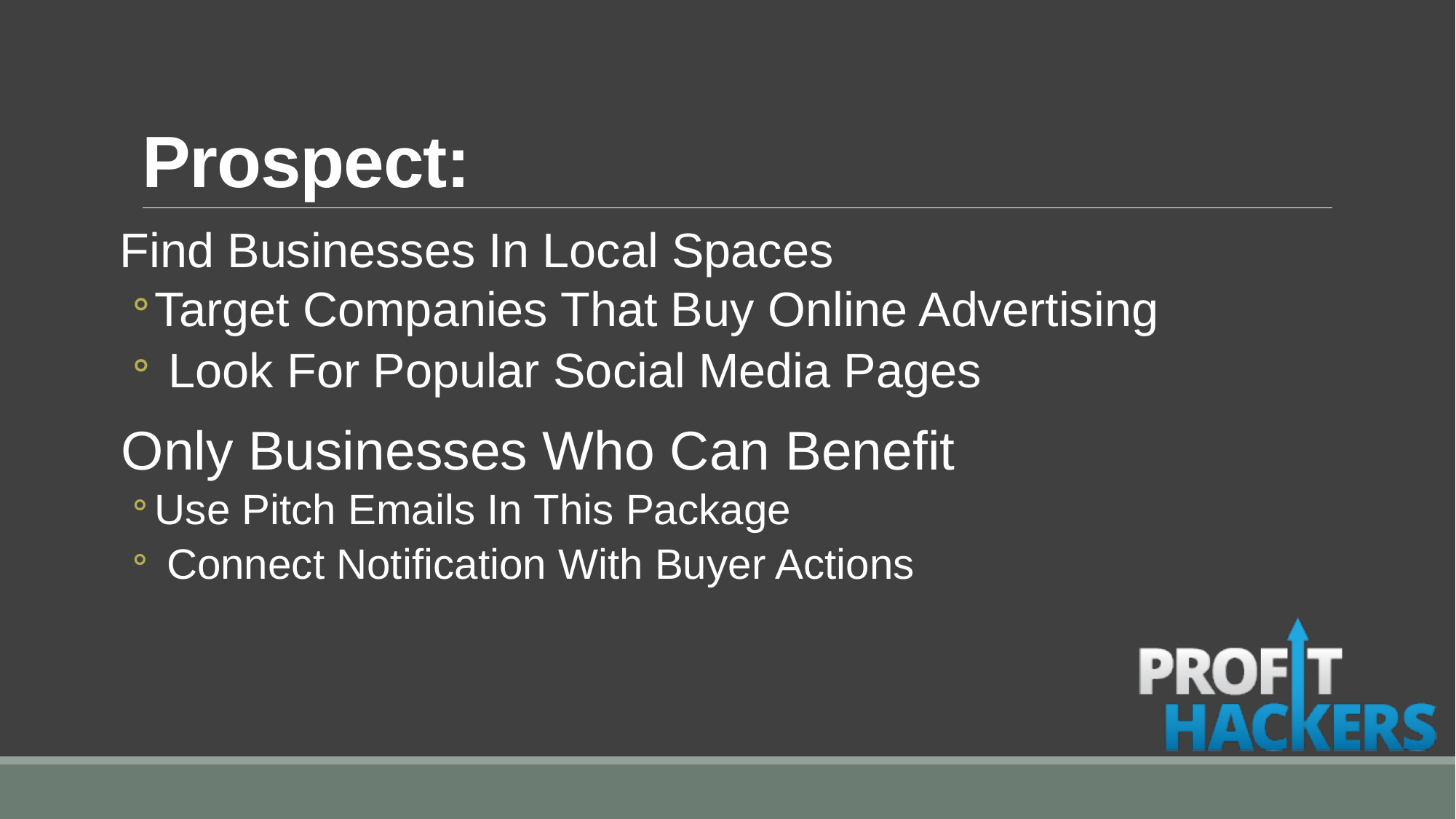

# Prospect:
Find Businesses In Local Spaces
Target Companies That Buy Online Advertising
 Look For Popular Social Media Pages
Only Businesses Who Can Benefit
Use Pitch Emails In This Package
 Connect Notification With Buyer Actions